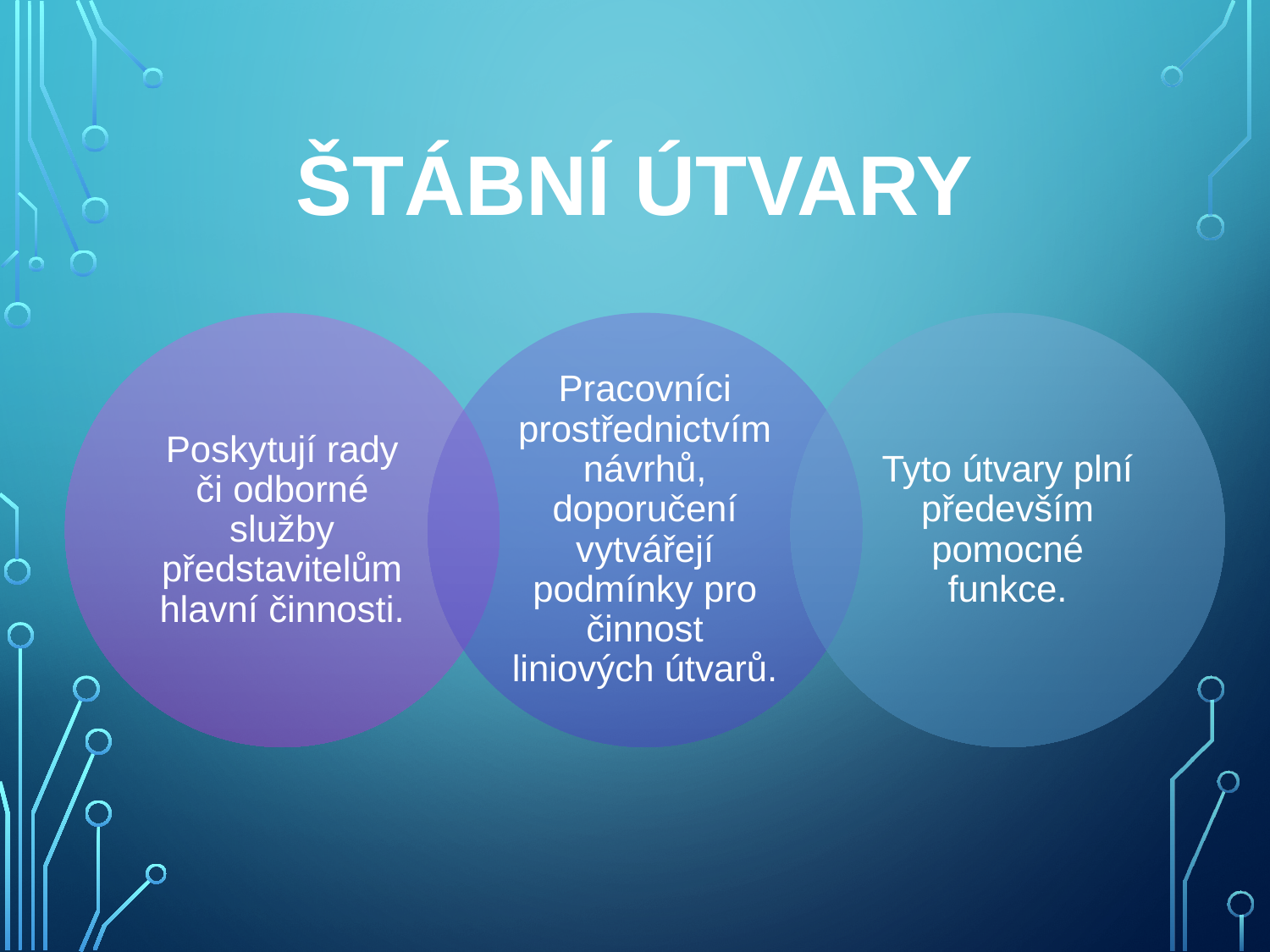

# ŠTÁBNÍ ÚTVARY
Poskytují rady či odborné služby představitelům hlavní činnosti.
Pracovníci prostřednictvím návrhů, doporučení vytvářejí podmínky pro činnost liniových útvarů.
Tyto útvary plní především pomocné funkce.